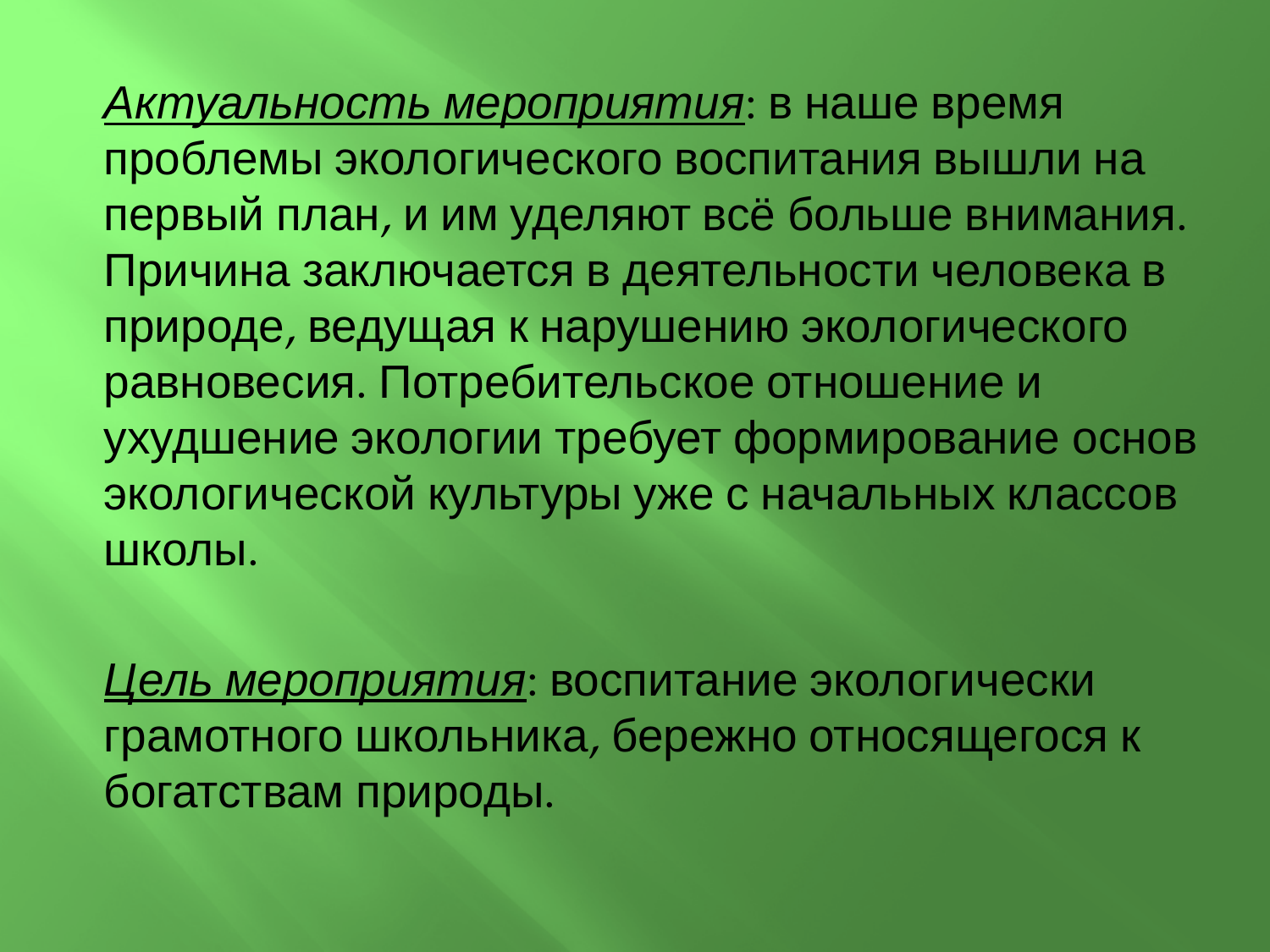

Актуальность мероприятия: в наше время проблемы экологического воспитания вышли на первый план, и им уделяют всё больше внимания. Причина заключается в деятельности человека в природе, ведущая к нарушению экологического равновесия. Потребительское отношение и ухудшение экологии требует формирование основ экологической культуры уже с начальных классов школы.

Цель мероприятия: воспитание экологически грамотного школьника, бережно относящегося к богатствам природы.